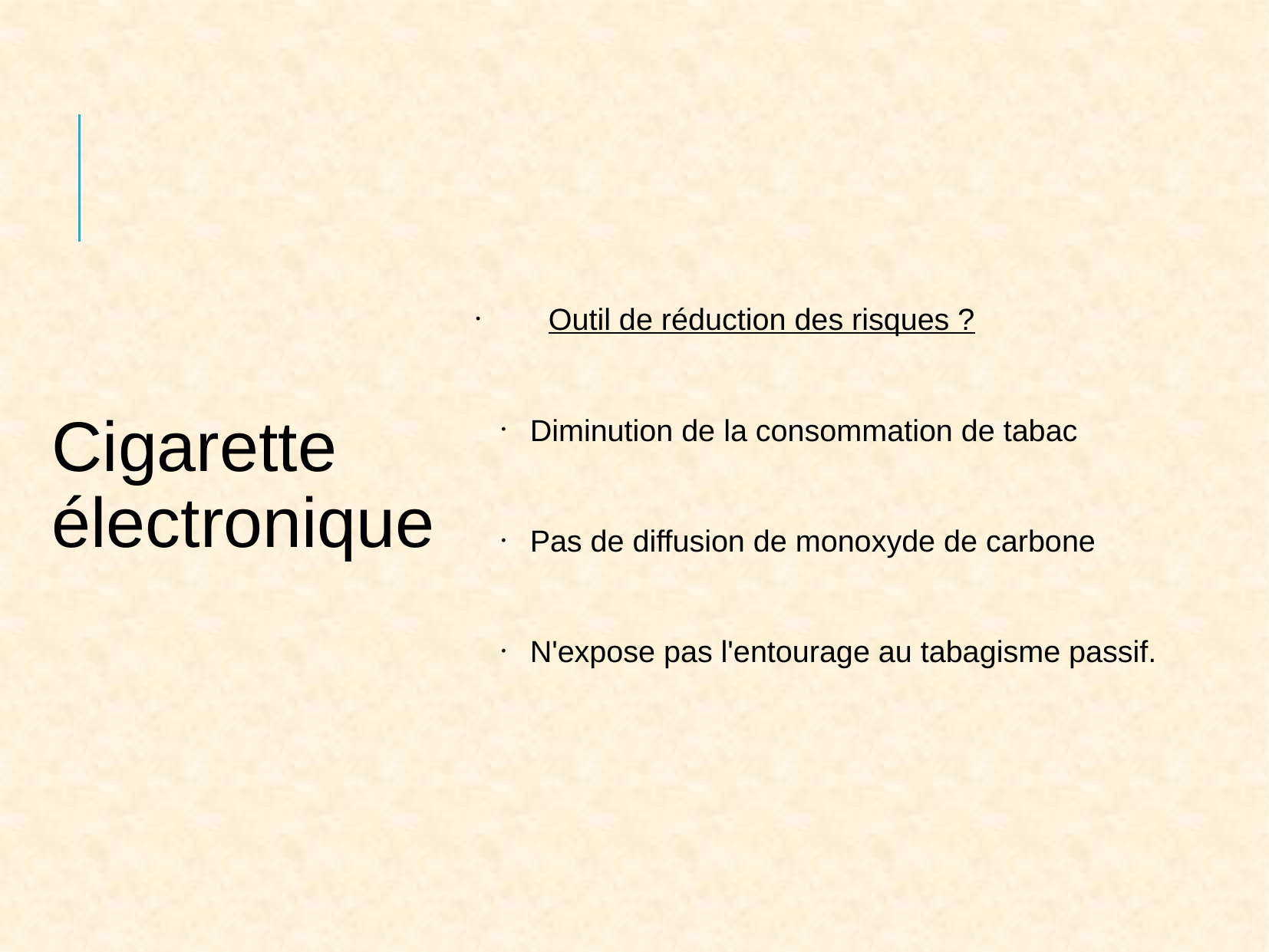

Cigarette électronique
       Outil de réduction des risques ?

Diminution de la consommation de tabac

Pas de diffusion de monoxyde de carbone

N'expose pas l'entourage au tabagisme passif.